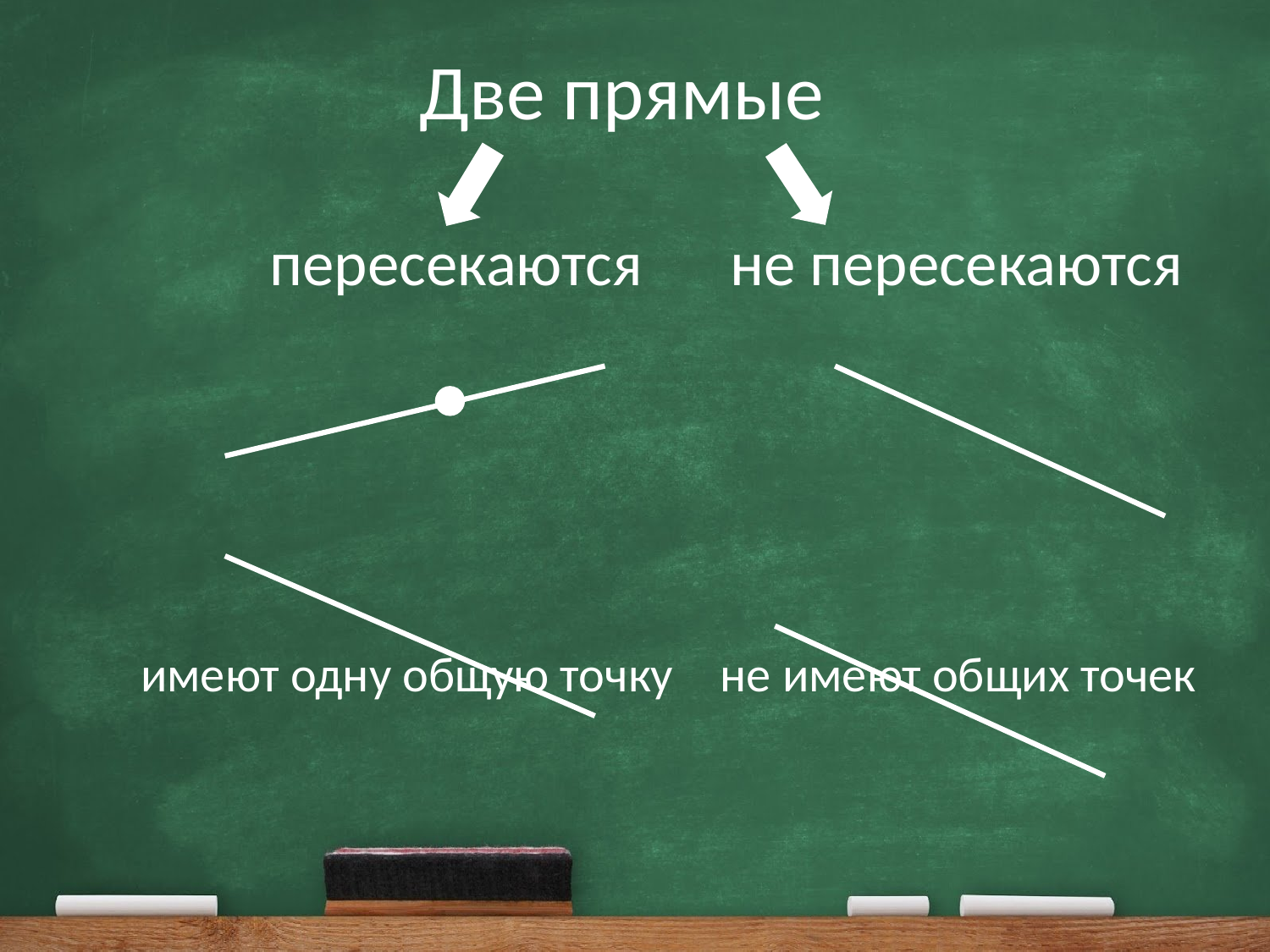

Две прямые

пересекаются
не пересекаются

имеют одну общую точку
не имеют общих точек